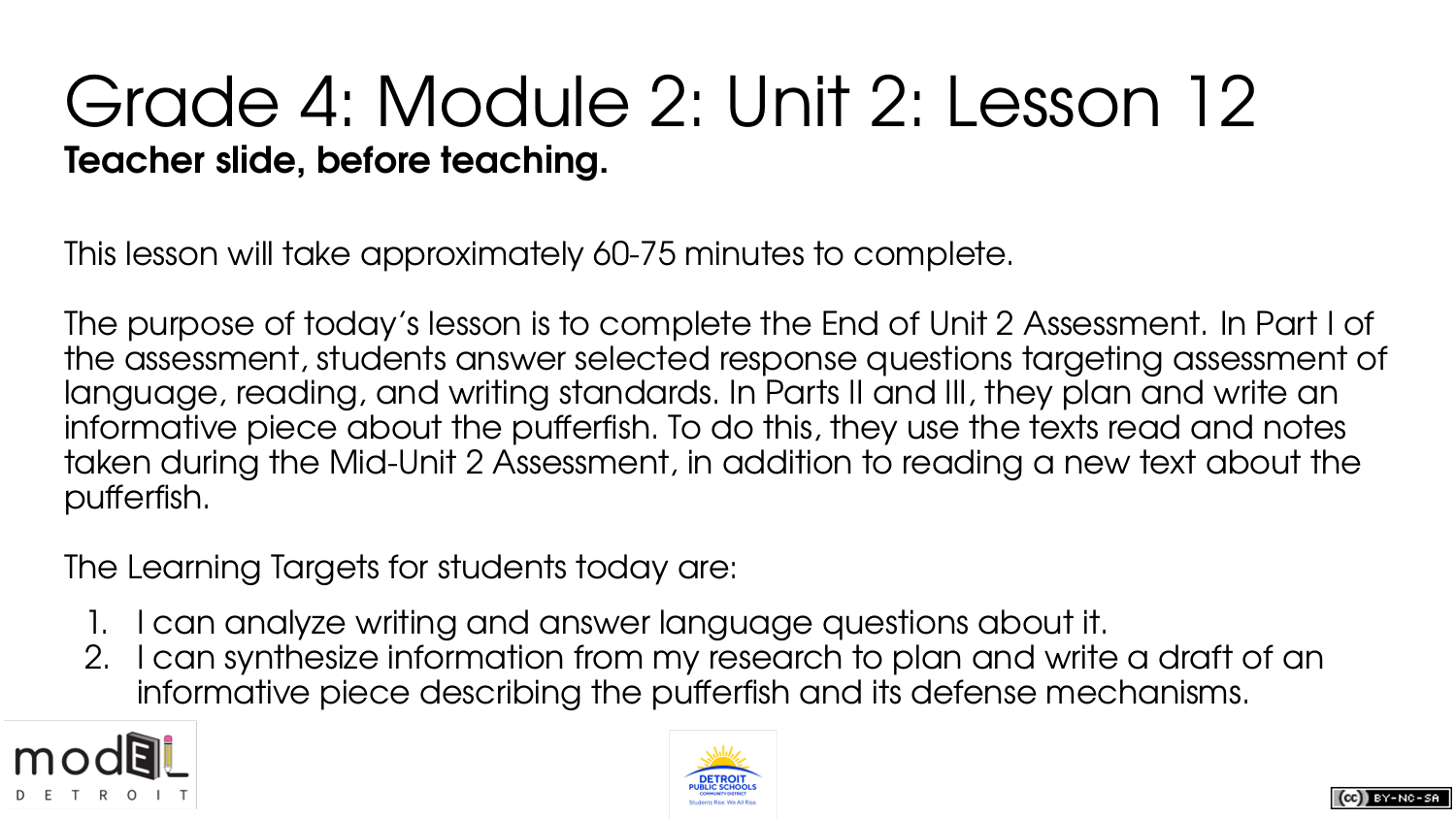

# Grade 4: Module 2: Unit 2: Lesson 12
Teacher slide, before teaching.
This lesson will take approximately 60-75 minutes to complete.

The purpose of today’s lesson is to complete the End of Unit 2 Assessment. In Part I of the assessment, students answer selected response questions targeting assessment of language, reading, and writing standards. In Parts II and III, they plan and write an informative piece about the pufferfish. To do this, they use the texts read and notes taken during the Mid-Unit 2 Assessment, in addition to reading a new text about the pufferfish.

The Learning Targets for students today are:
I can analyze writing and answer language questions about it.
I can synthesize information from my research to plan and write a draft of an informative piece describing the pufferfish and its defense mechanisms.